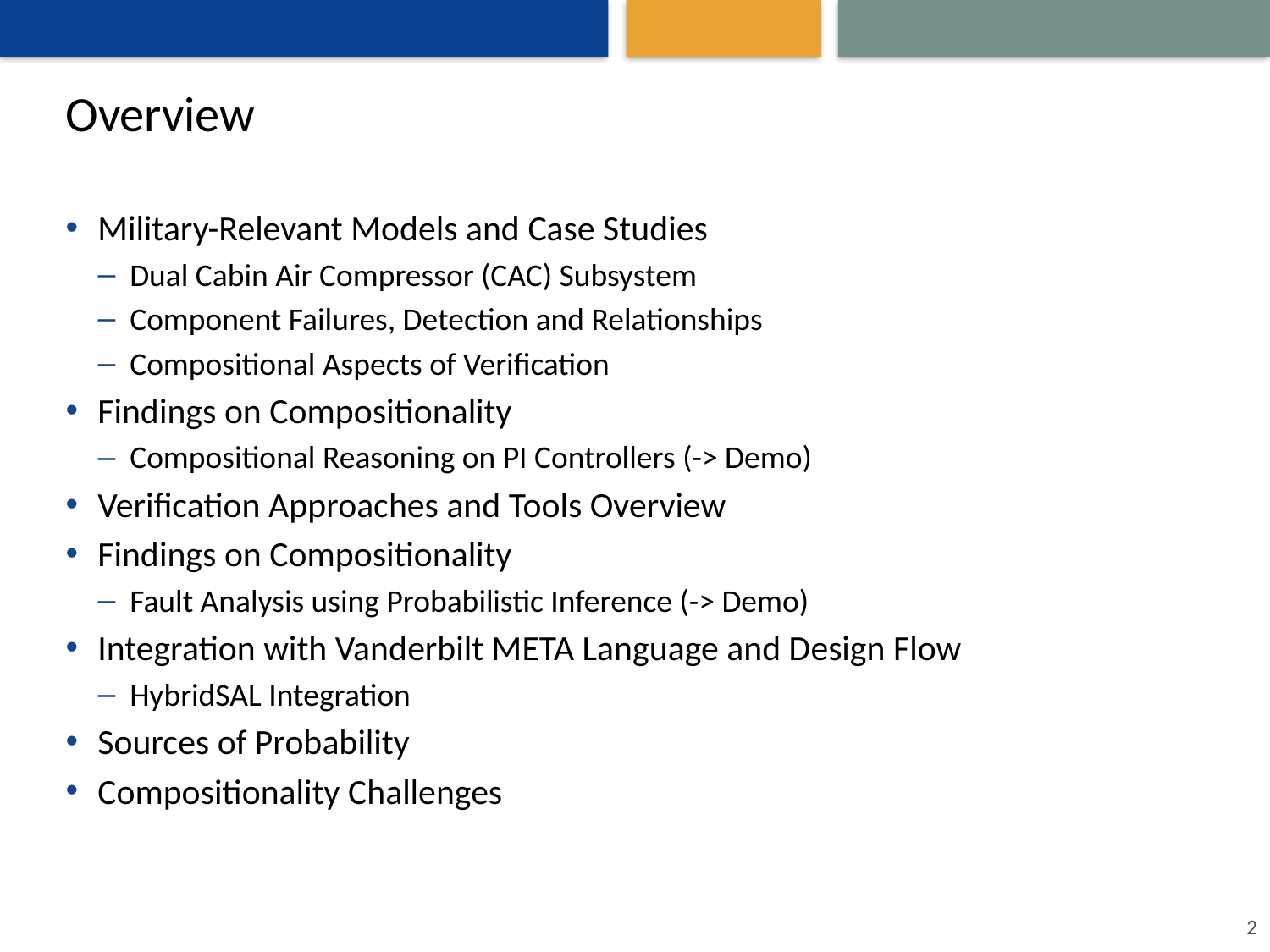

# Overview
Military-Relevant Models and Case Studies
Dual Cabin Air Compressor (CAC) Subsystem
Component Failures, Detection and Relationships
Compositional Aspects of Verification
Findings on Compositionality
Compositional Reasoning on PI Controllers (-> Demo)
Verification Approaches and Tools Overview
Findings on Compositionality
Fault Analysis using Probabilistic Inference (-> Demo)
Integration with Vanderbilt META Language and Design Flow
HybridSAL Integration
Sources of Probability
Compositionality Challenges
2